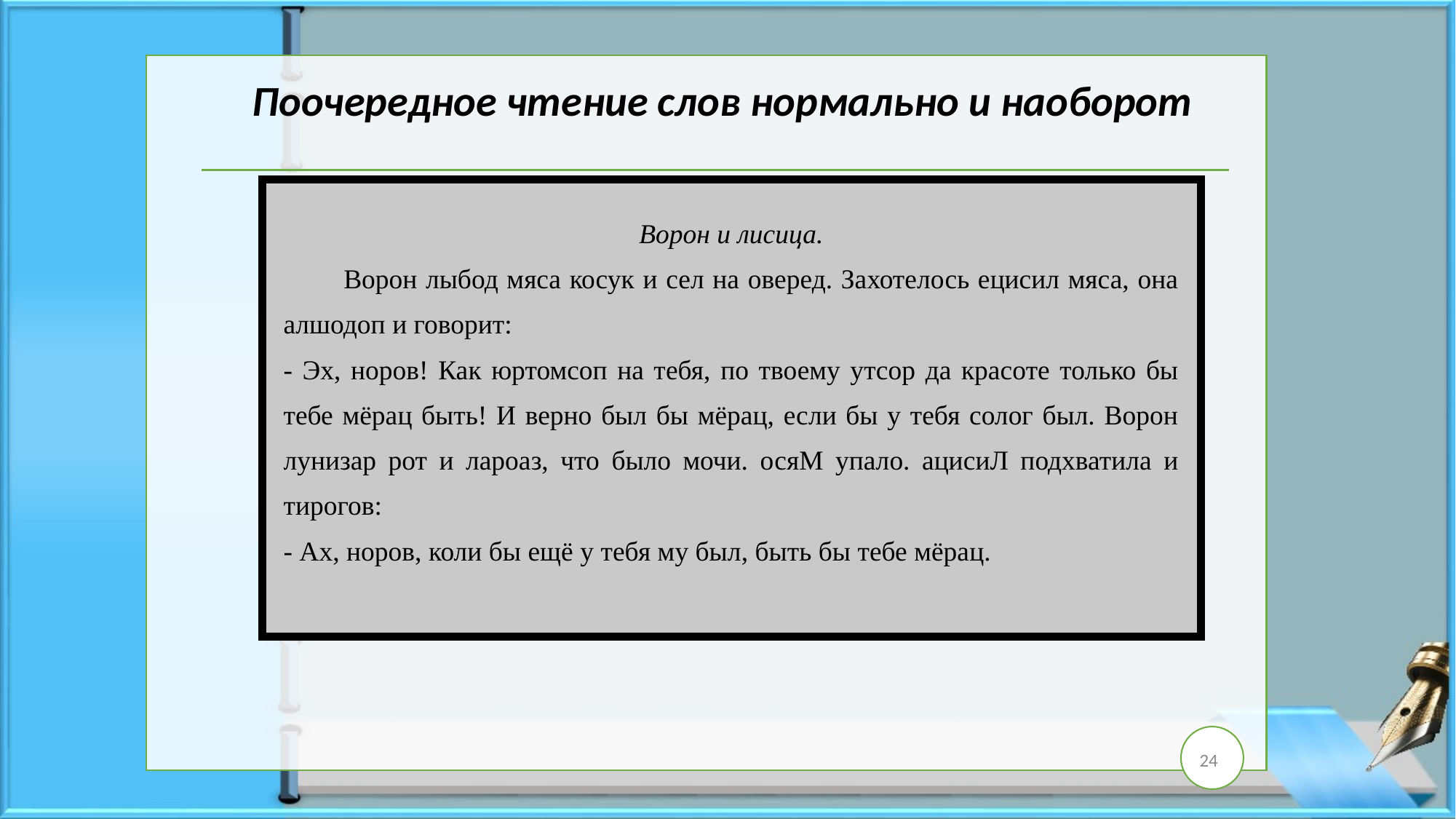

Поочередное чтение слов нормально и наоборот
| Ворон и лисица. Ворон лыбод мяса косук и сел на оверед. Захотелось ецисил мяса, она алшодоп и говорит: - Эх, норов! Как юртомсоп на тебя, по твоему утсор да красоте только бы тебе мёрац быть! И верно был бы мёрац, если бы у тебя солог был. Ворон лунизар рот и лароаз, что было мочи. осяМ упало. ацисиЛ подхватила и тирогов: - Ах, норов, коли бы ещё у тебя му был, быть бы тебе мёрац. |
| --- |

24